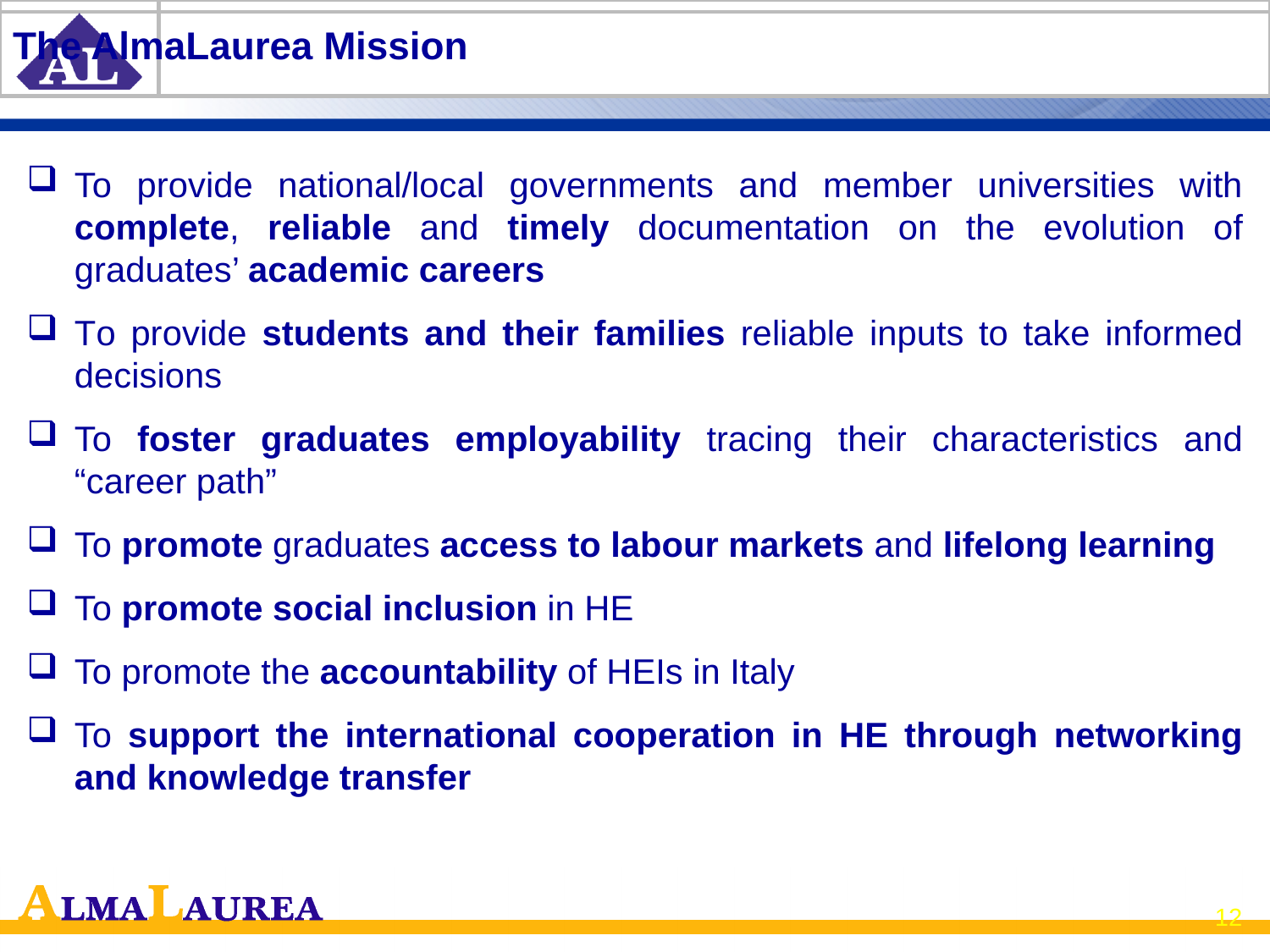

# The AlmaLaurea Mission
To provide national/local governments and member universities with complete, reliable and timely documentation on the evolution of graduates’ academic careers
To provide students and their families reliable inputs to take informed decisions
To foster graduates employability tracing their characteristics and “career path”
To promote graduates access to labour markets and lifelong learning
To promote social inclusion in HE
To promote the accountability of HEIs in Italy
To support the international cooperation in HE through networking and knowledge transfer

12